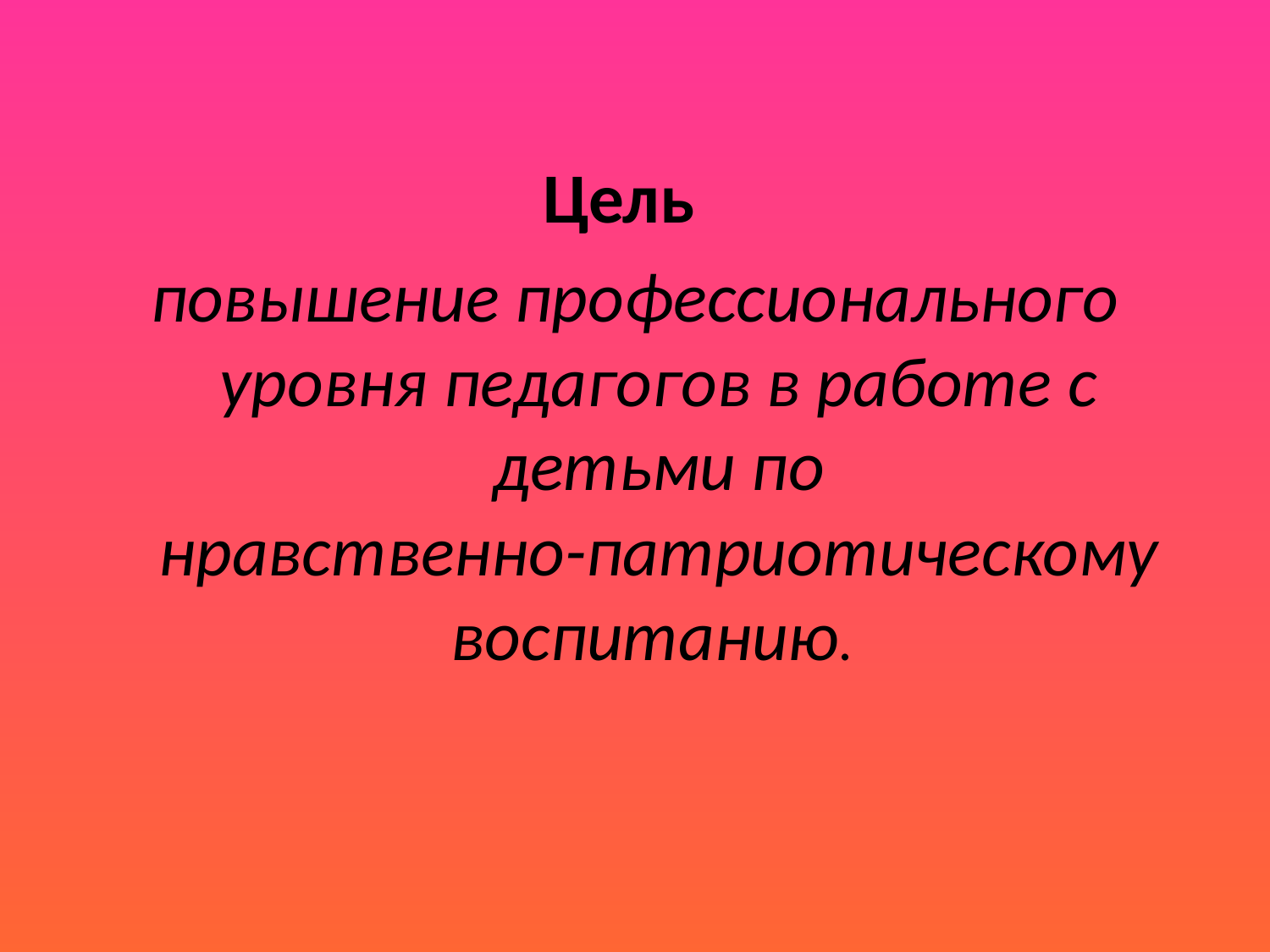

#
Цель
повышение профессионального уровня педагогов в работе с детьми по
нравственно-патриотическому воспитанию.